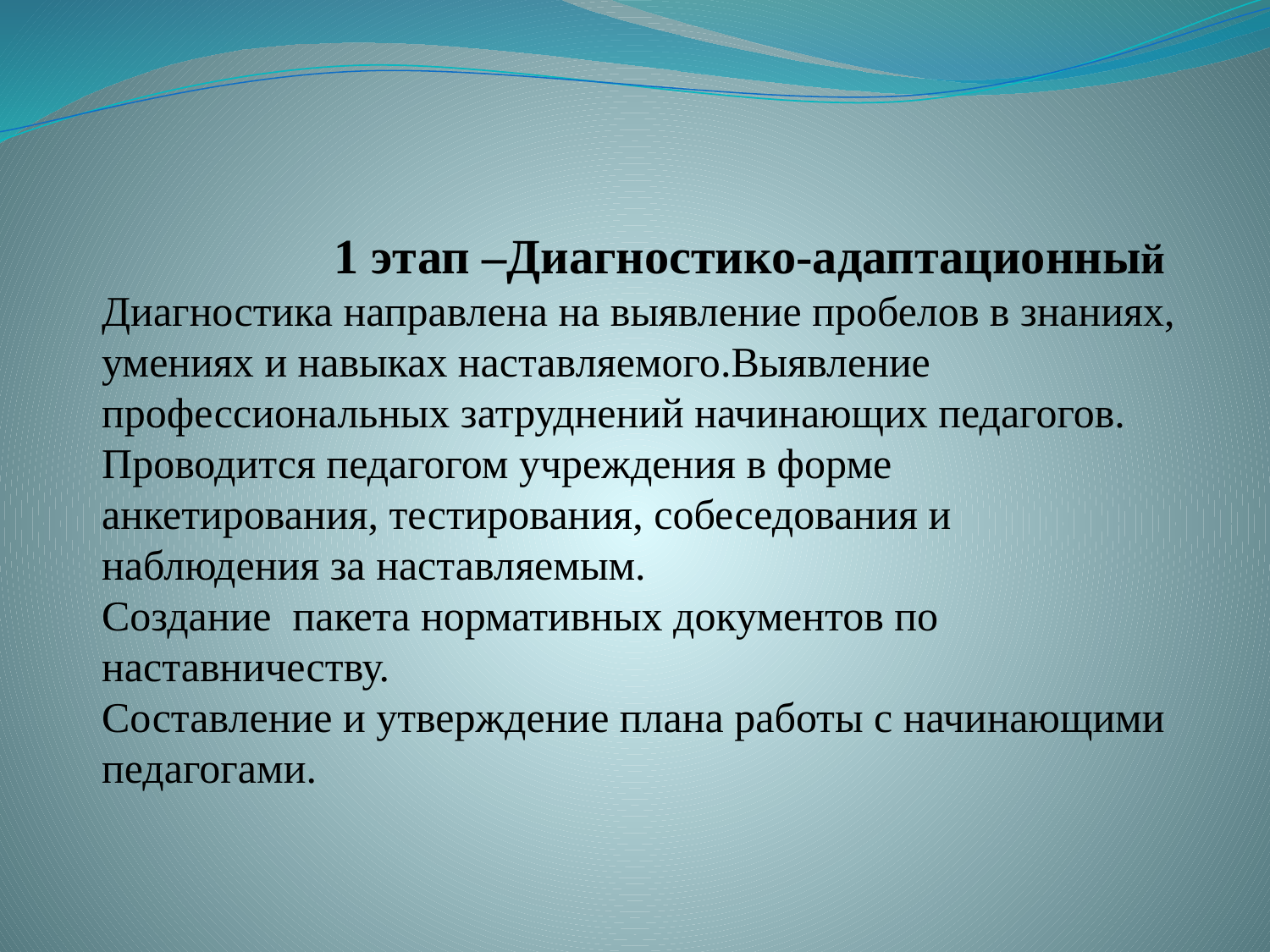

1 этап –Диагностико-адаптационный
Диагностика направлена на выявление пробелов в знаниях, умениях и навыках наставляемого.Выявление профессиональных затруднений начинающих педагогов. Проводится педагогом учреждения в форме анкетирования, тестирования, собеседования и наблюдения за наставляемым.
Создание  пакета нормативных документов по наставничеству.
Составление и утверждение плана работы с начинающими педагогами.